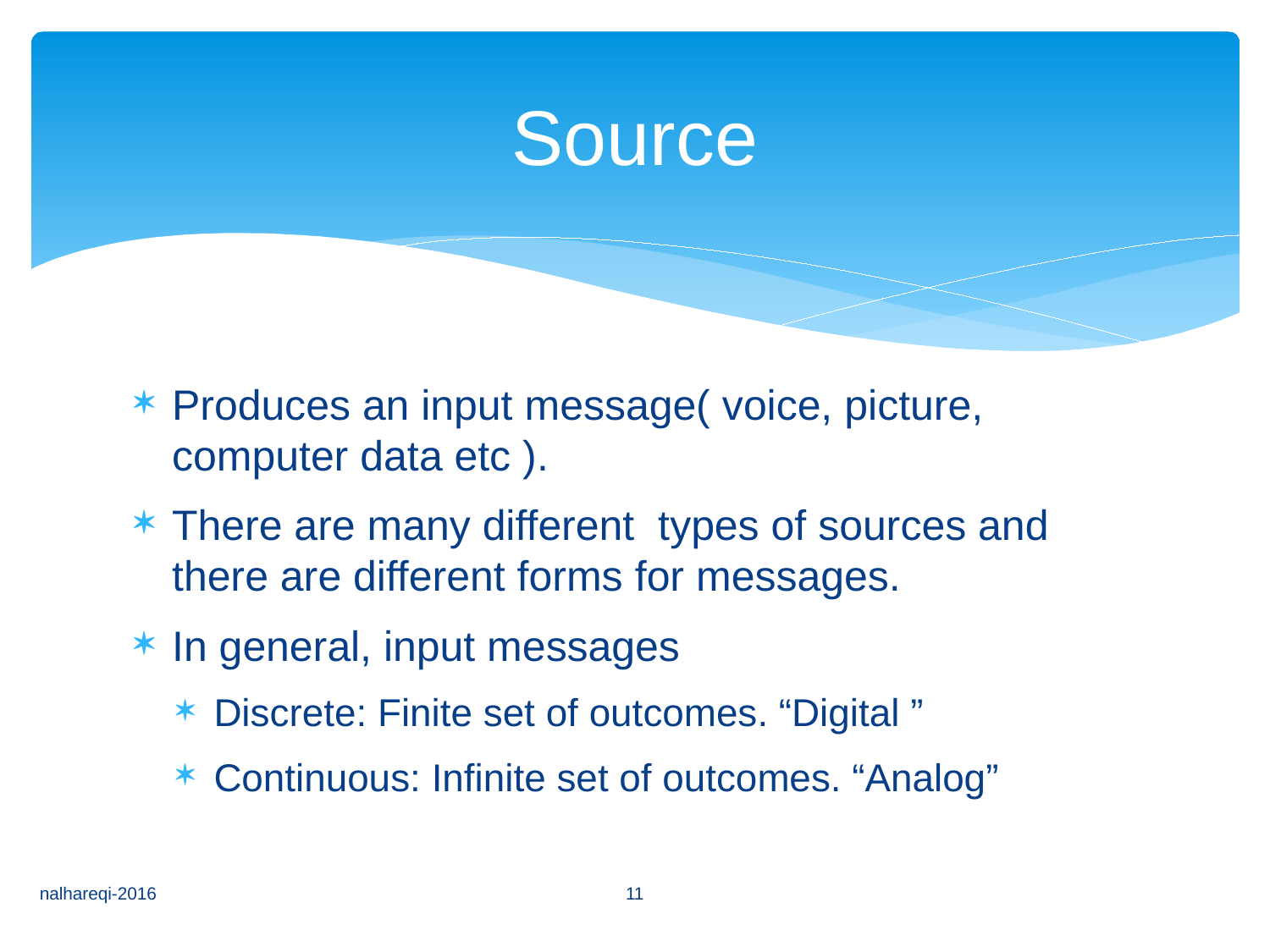

# Source
Produces an input message( voice, picture, computer data etc ).
There are many different  types of sources and there are different forms for messages.
In general, input messages
Discrete: Finite set of outcomes. “Digital ”
Continuous: Infinite set of outcomes. “Analog”
11
nalhareqi-2016